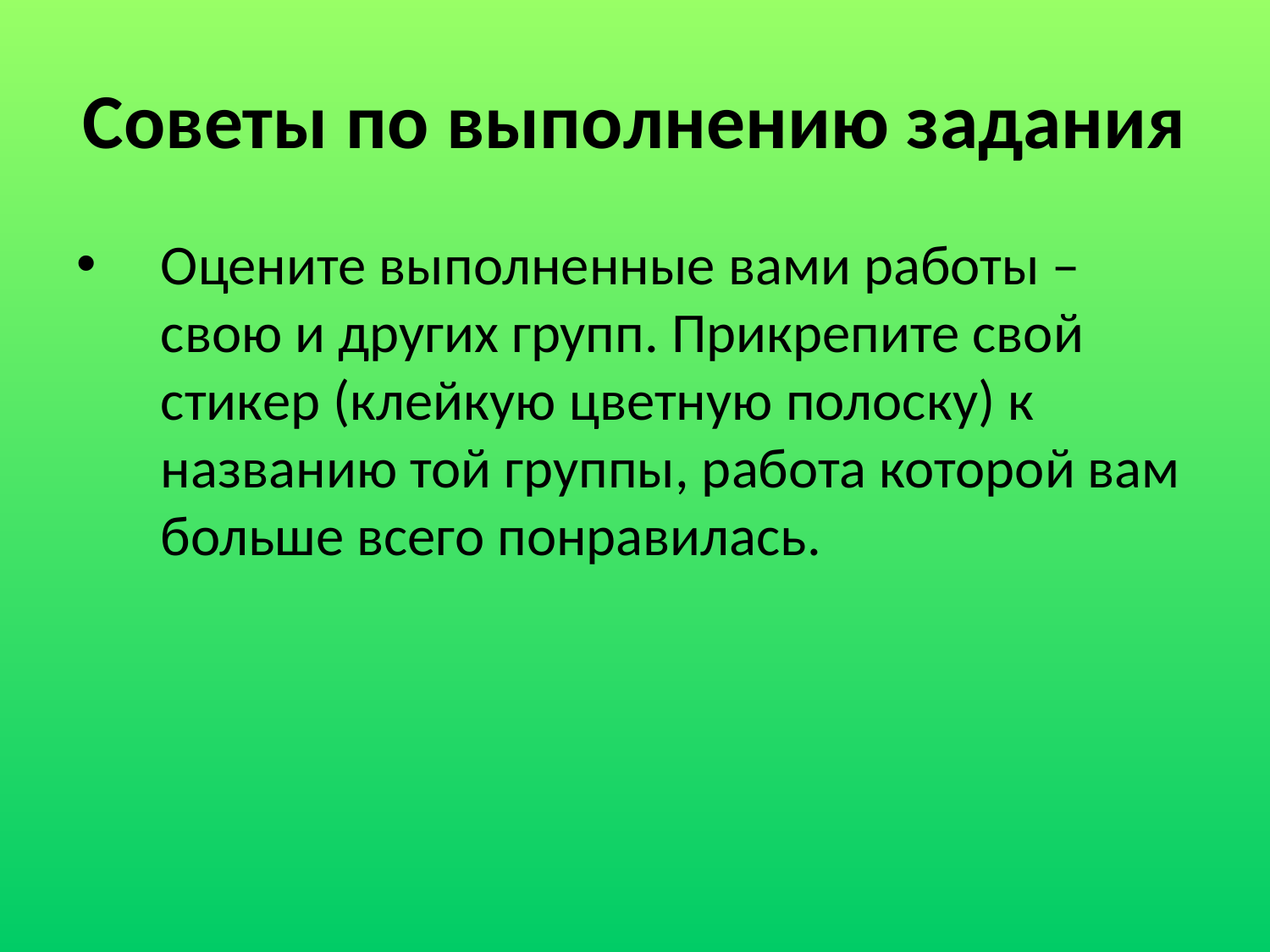

# Советы по выполнению задания
Оцените выполненные вами работы – свою и других групп. Прикрепите свой стикер (клейкую цветную полоску) к названию той группы, работа которой вам больше всего понравилась.